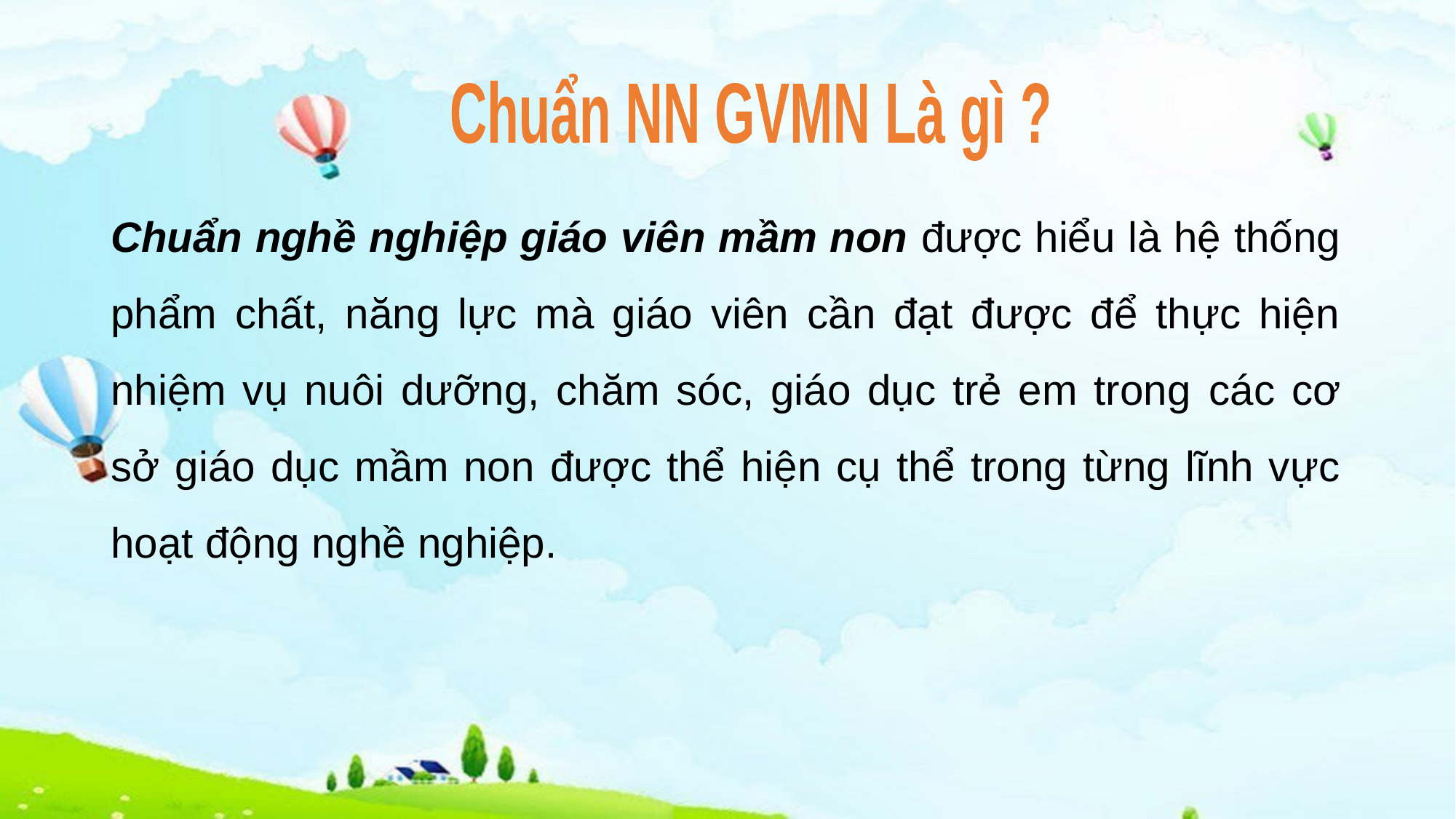

Chuẩn NN GVMN Là gì ?
Chuẩn nghề nghiệp giáo viên mầm non được hiểu là hệ thống phẩm chất, năng lực mà giáo viên cần đạt được để thực hiện nhiệm vụ nuôi dưỡng, chăm sóc, giáo dục trẻ em trong các cơ sở giáo dục mầm non được thể hiện cụ thể trong từng lĩnh vực hoạt động nghề nghiệp.